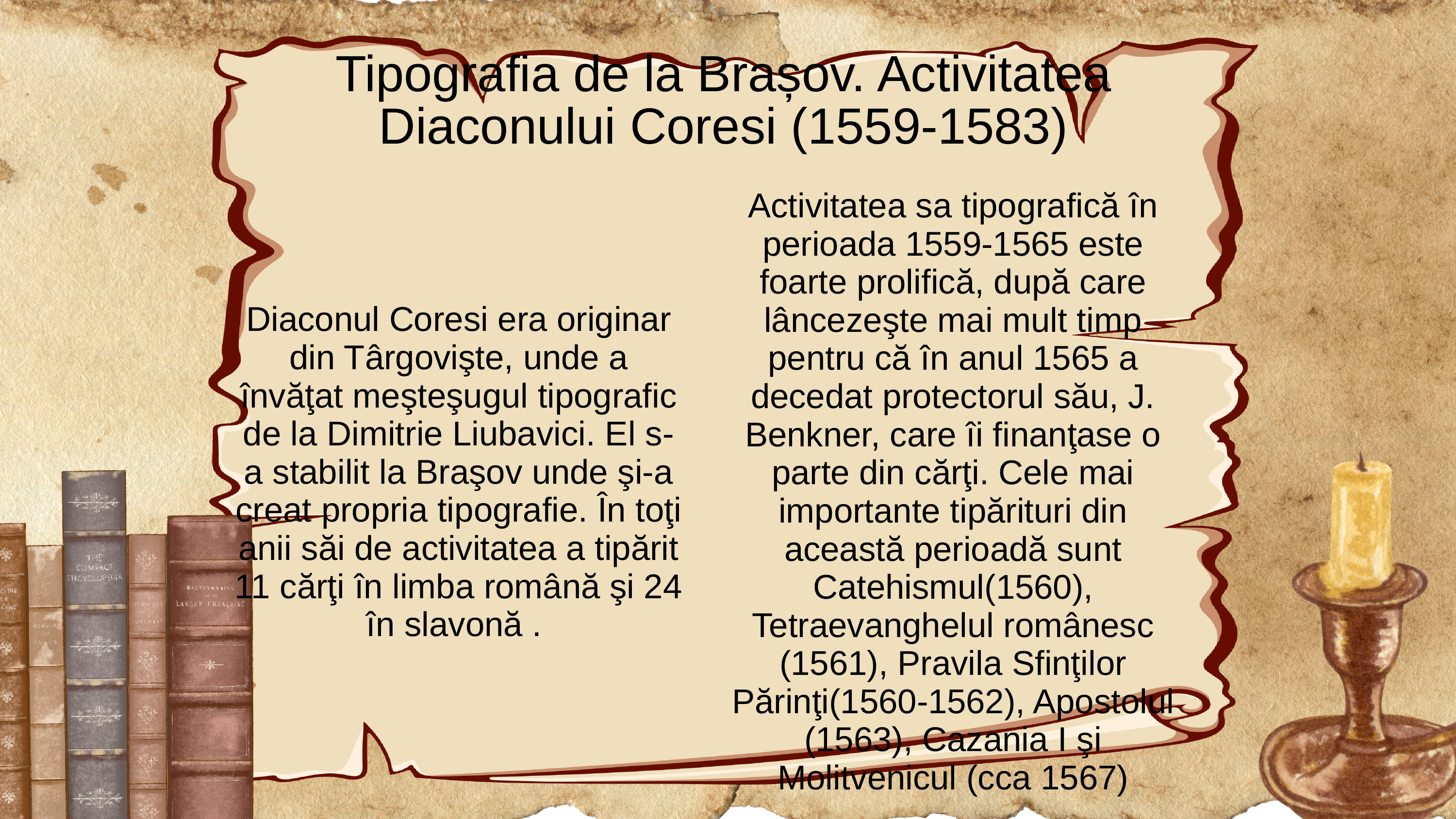

Tipografia de la Brașov. Activitatea Diaconului Coresi (1559-1583)

Activitatea sa tipografică în perioada 1559-1565 este foarte prolifică, după care lâncezeşte mai mult timp pentru că în anul 1565 a decedat protectorul său, J. Benkner, care îi finanţase o parte din cărţi. Cele mai importante tipărituri din această perioadă sunt Catehismul(1560), Tetraevanghelul românesc (1561), Pravila Sfinţilor Părinţi(1560-1562), Apostolul (1563), Cazania I şi Molitvenicul (cca 1567)

Diaconul Coresi era originar din Târgovişte, unde a învăţat meşteşugul tipografic de la Dimitrie Liubavici. El s-a stabilit la Braşov unde şi-a creat propria tipografie. În toţi anii săi de activitatea a tipărit 11 cărţi în limba română şi 24 în slavonă .